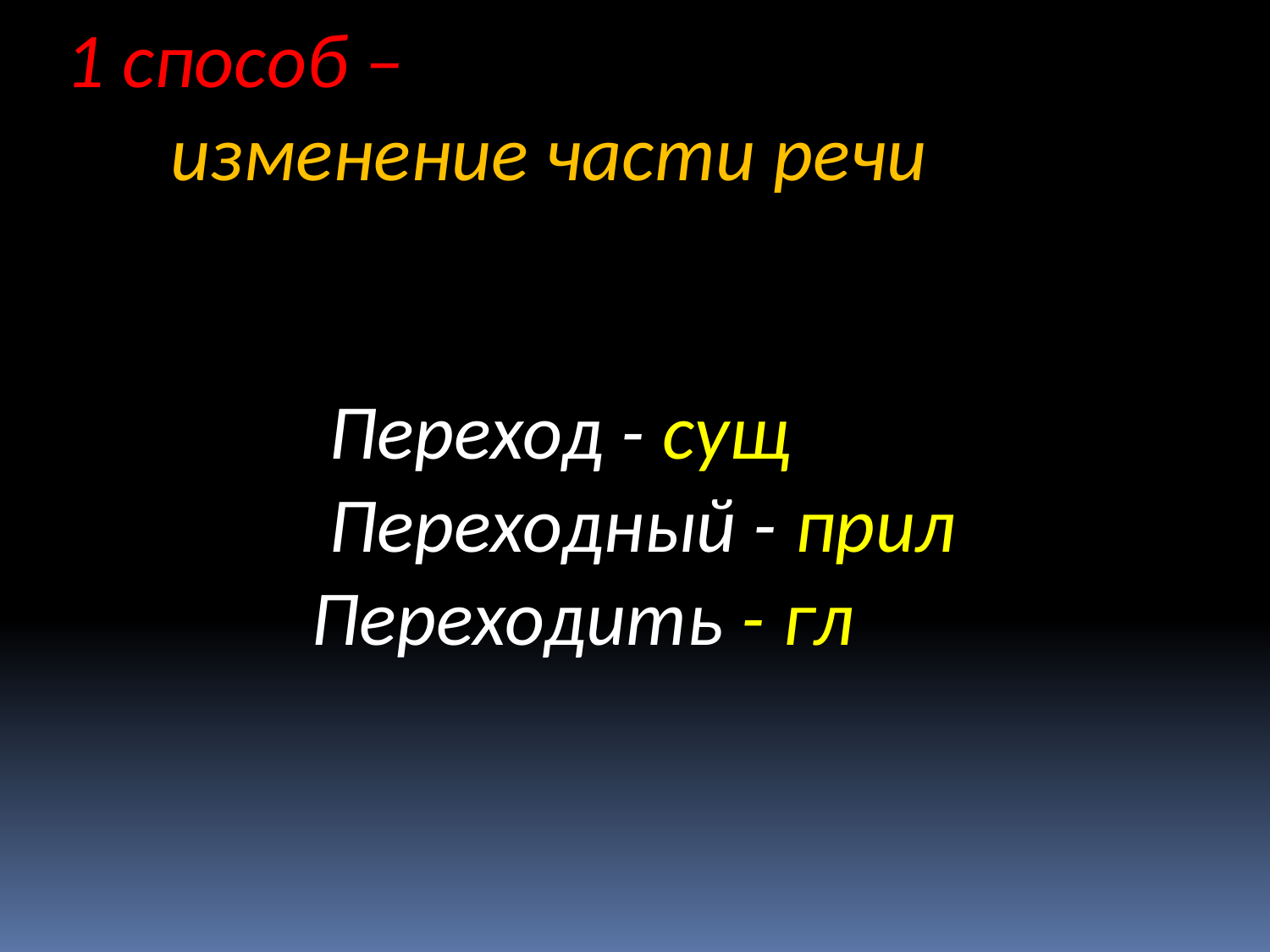

1 способ –
         изменение части речи

                  Переход - сущ
                  Переходный - прил
                 Переходить - гл